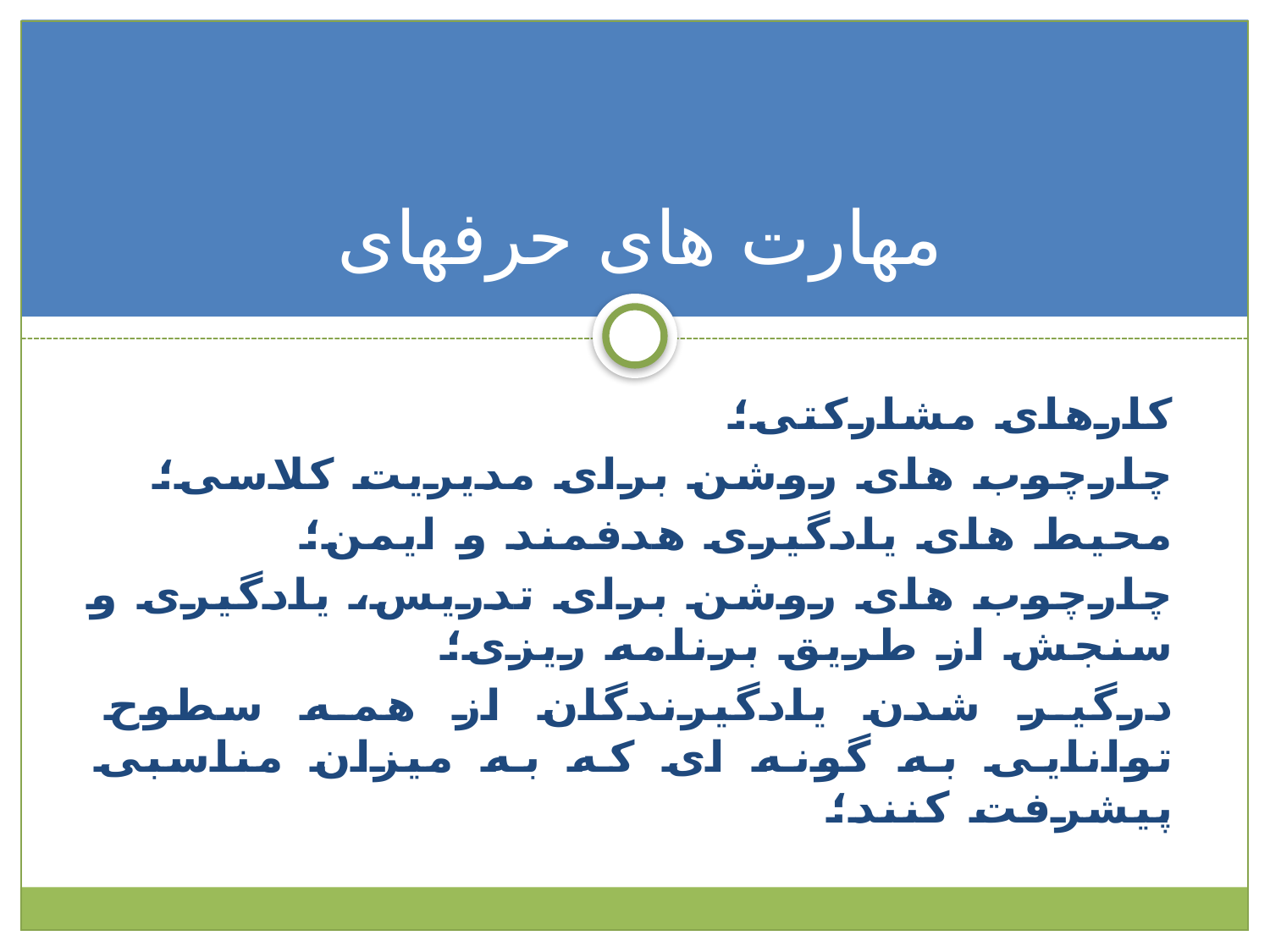

# مهارت های حرفه‏ای
کارهای مشارکتی؛
چارچوب های روشن برای مدیریت کلاسی؛
محیط های یادگیری هدفمند و ایمن؛
چارچوب های روشن برای تدریس، یادگیری و سنجش از طریق برنامه ریزی؛
درگیر شدن یادگیرندگان از همه سطوح توانایی به گونه ای که به میزان مناسبی پیشرفت کنند؛